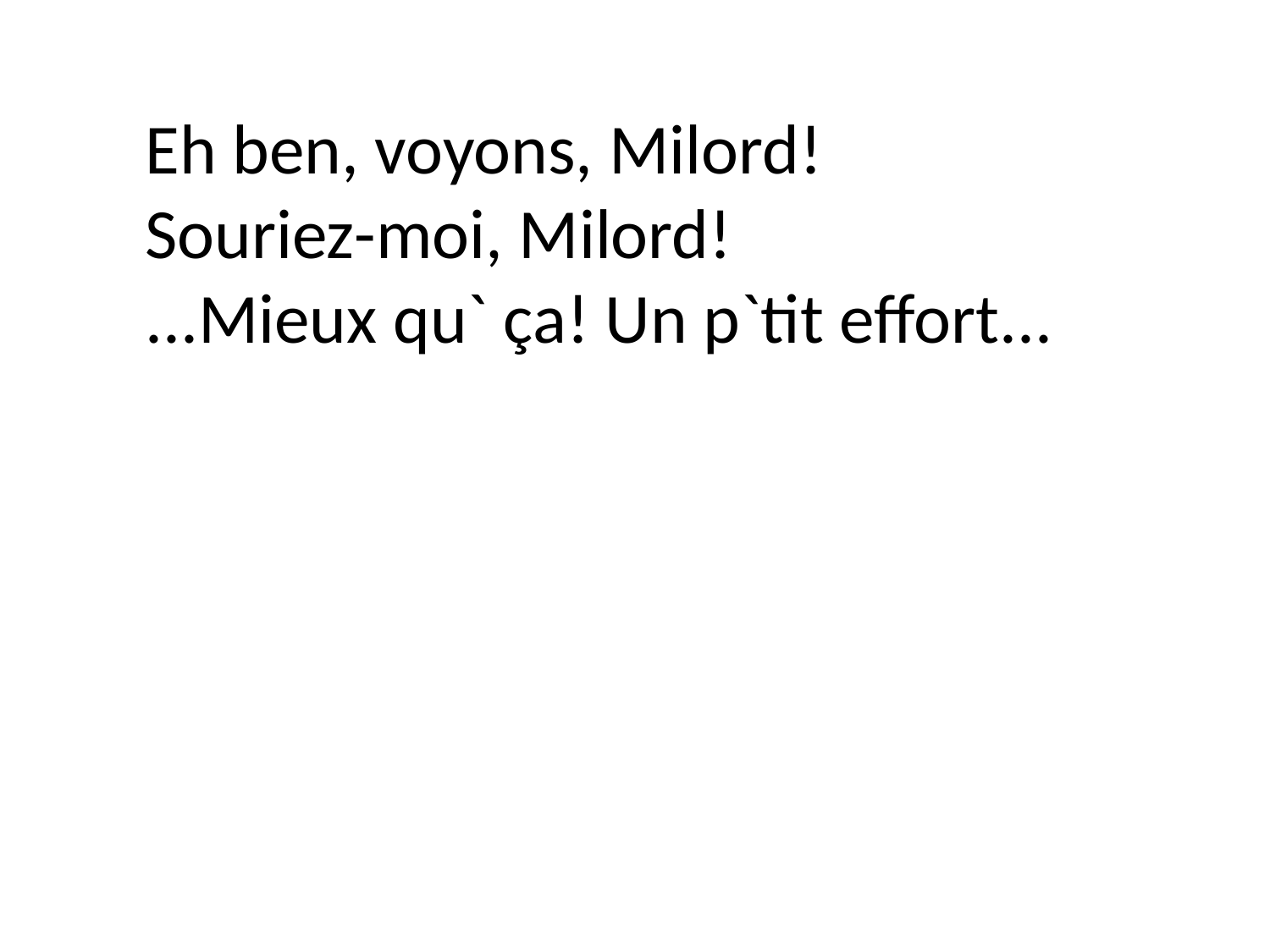

Eh ben, voyons, Milord!
Souriez-moi, Milord!
...Mieux qu` ça! Un p`tit effort...